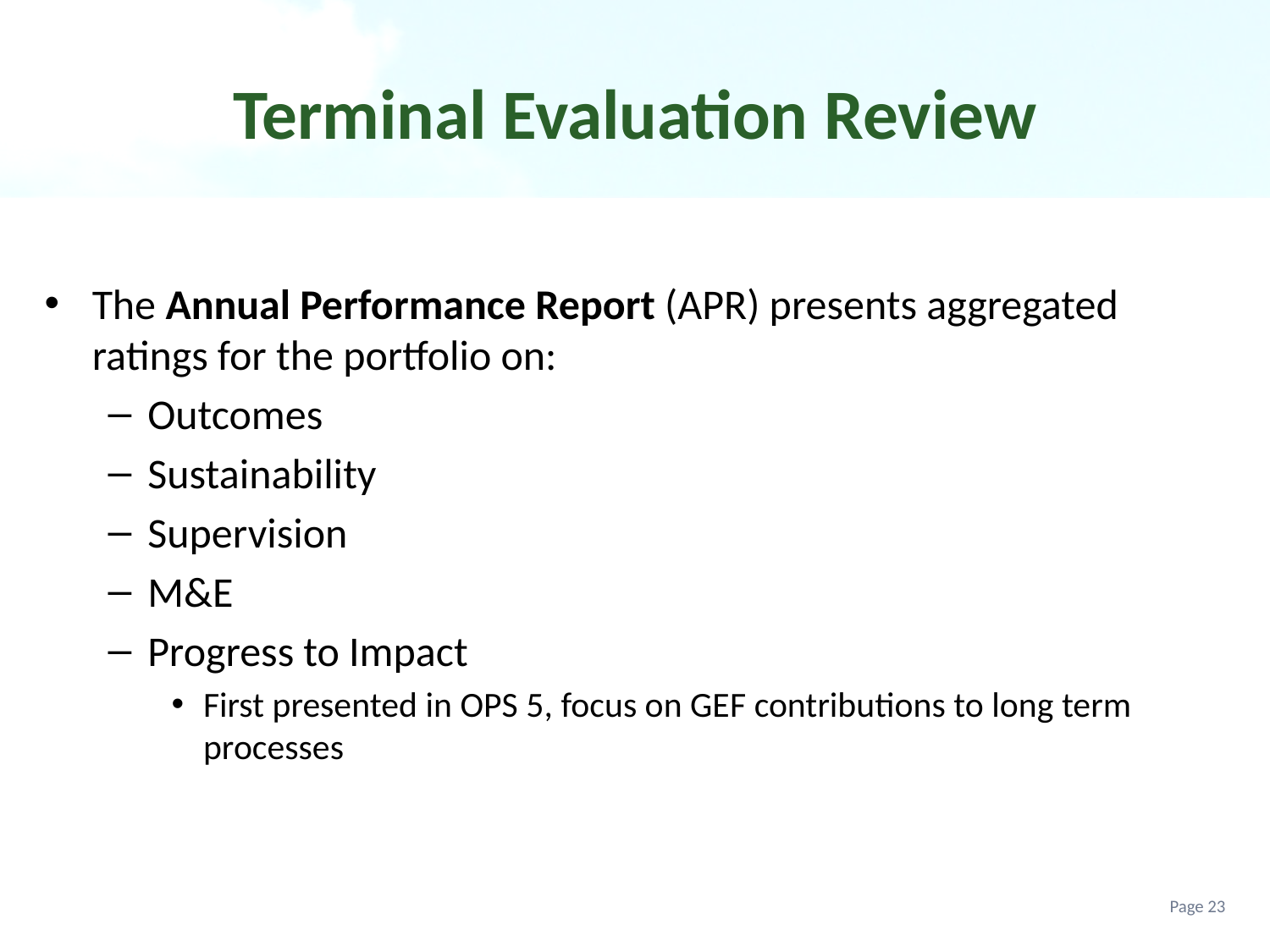

# Terminal Evaluation Review

The Annual Performance Report (APR) presents aggregated ratings for the portfolio on:
Outcomes
Sustainability
Supervision
M&E
Progress to Impact
First presented in OPS 5, focus on GEF contributions to long term processes